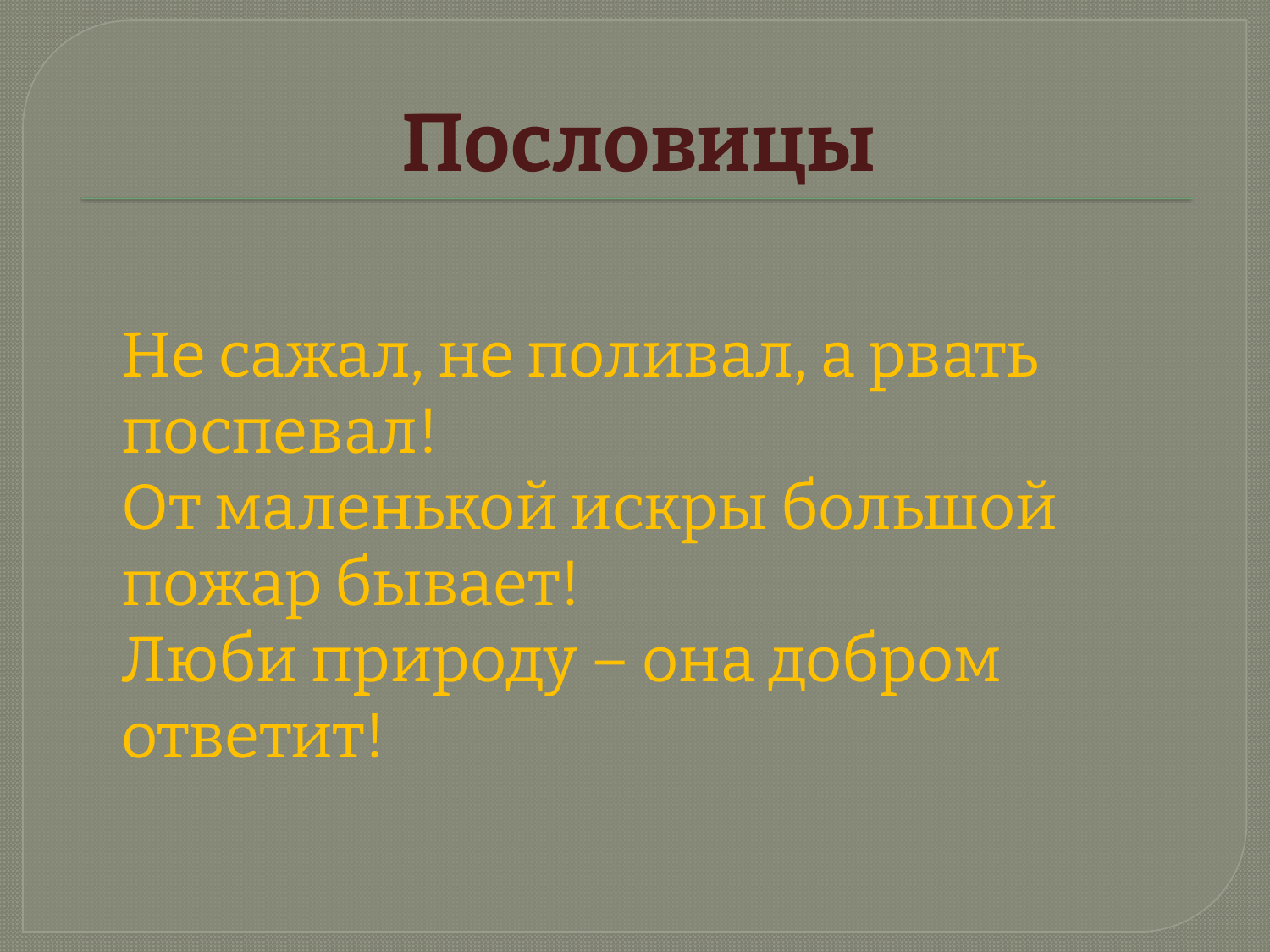

# Пословицы
Не сажал, не поливал, а рвать поспевал!
От маленькой искры большой пожар бывает!
Люби природу – она добром ответит!